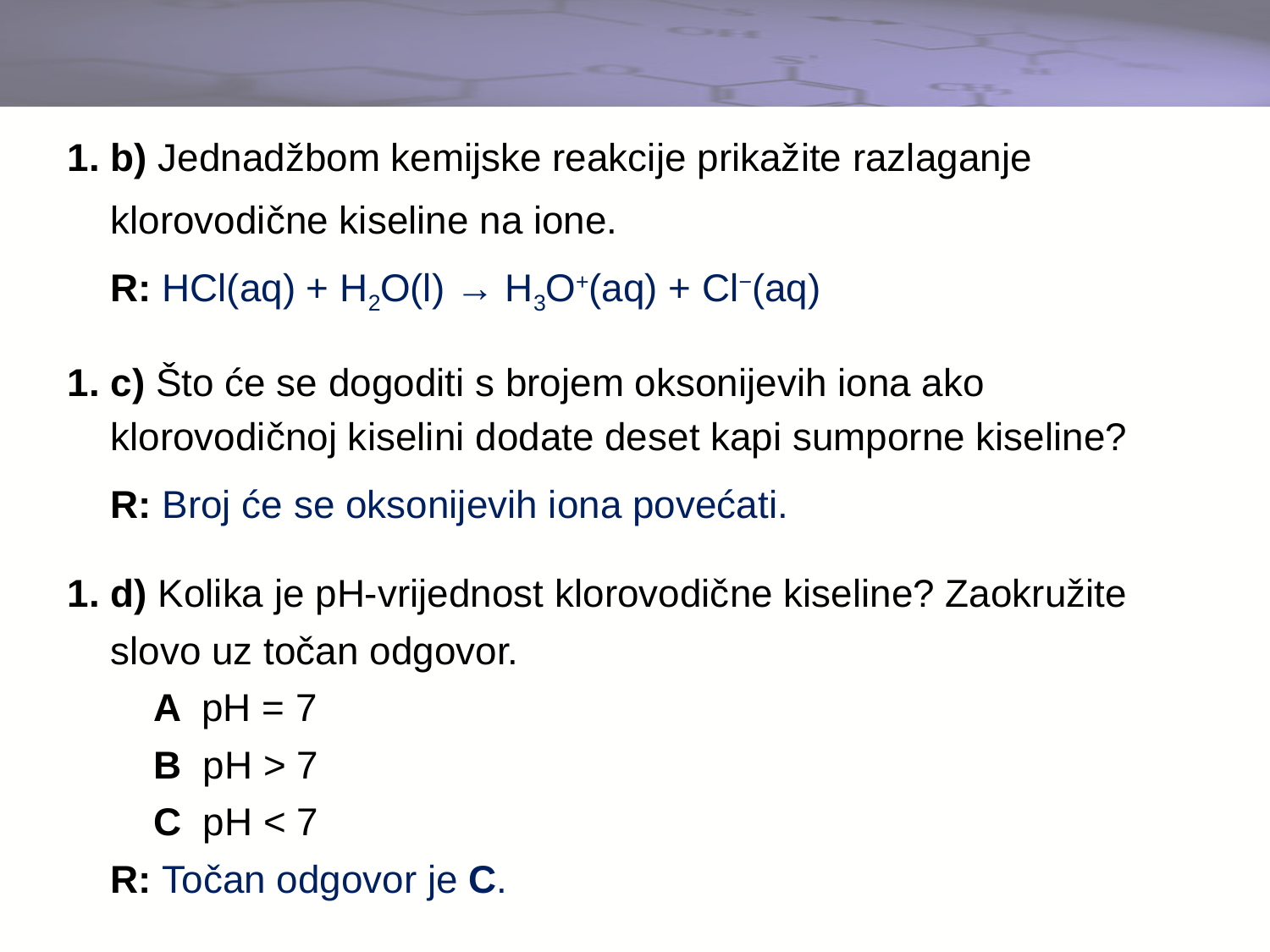

1. b) Jednadžbom kemijske reakcije prikažite razlaganje
    klorovodične kiseline na ione.
    R: HCl(aq) + H2O(l) → H3O+(aq) + Cl−(aq)
1. c) Što će se dogoditi s brojem oksonijevih iona ako
    klorovodičnoj kiselini dodate deset kapi sumporne kiseline?
    R: Broj će se oksonijevih iona povećati.
1. d) Kolika je pH-vrijednost klorovodične kiseline? Zaokružite
    slovo uz točan odgovor.
        A  pH = 7
        B  pH > 7
        C  pH < 7
    R: Točan odgovor je C.